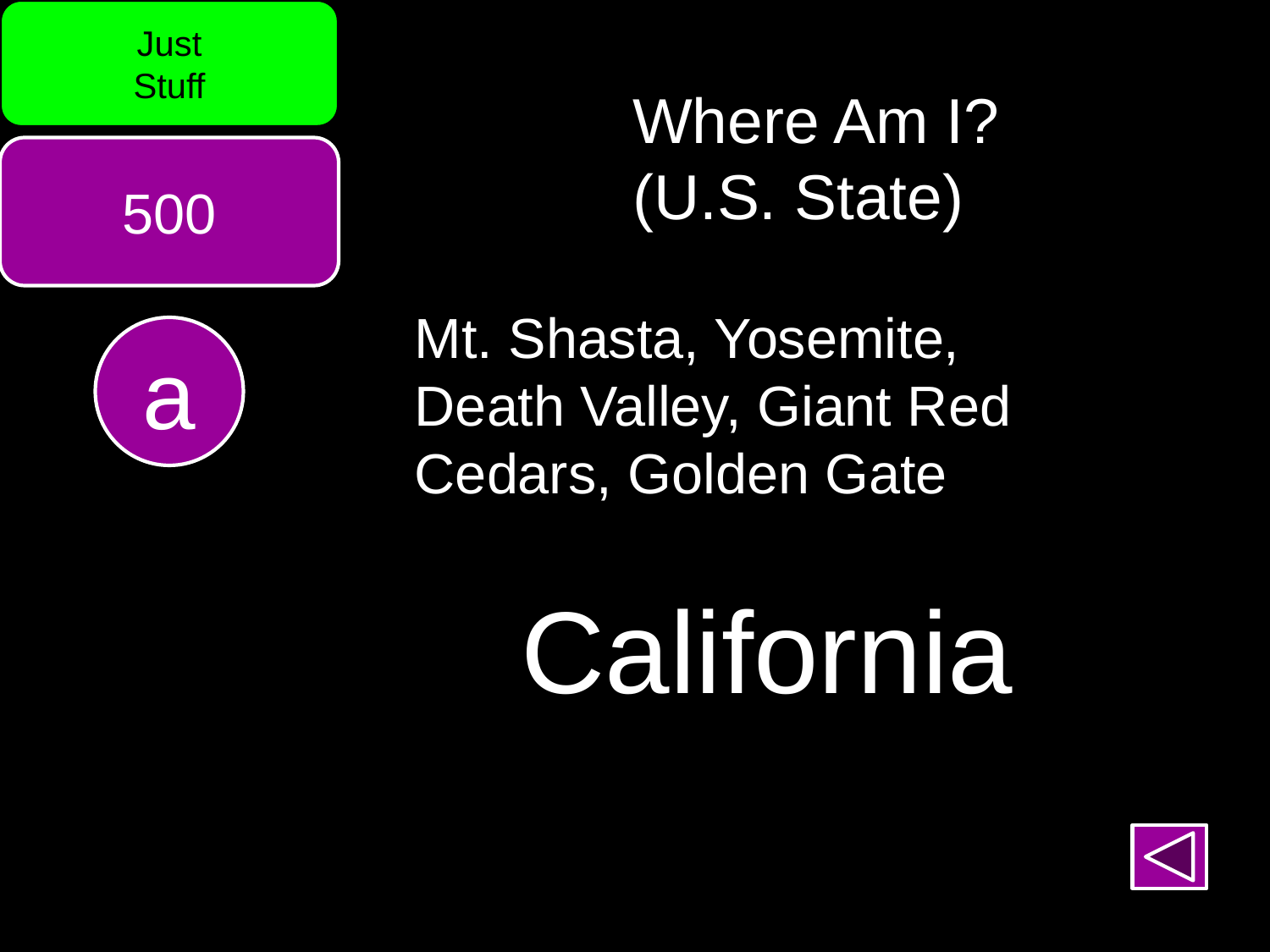

Just
Stuff
Where Am I?
(U.S. State)
500
Mt. Shasta, Yosemite,
Death Valley, Giant Red
Cedars, Golden Gate
a
California